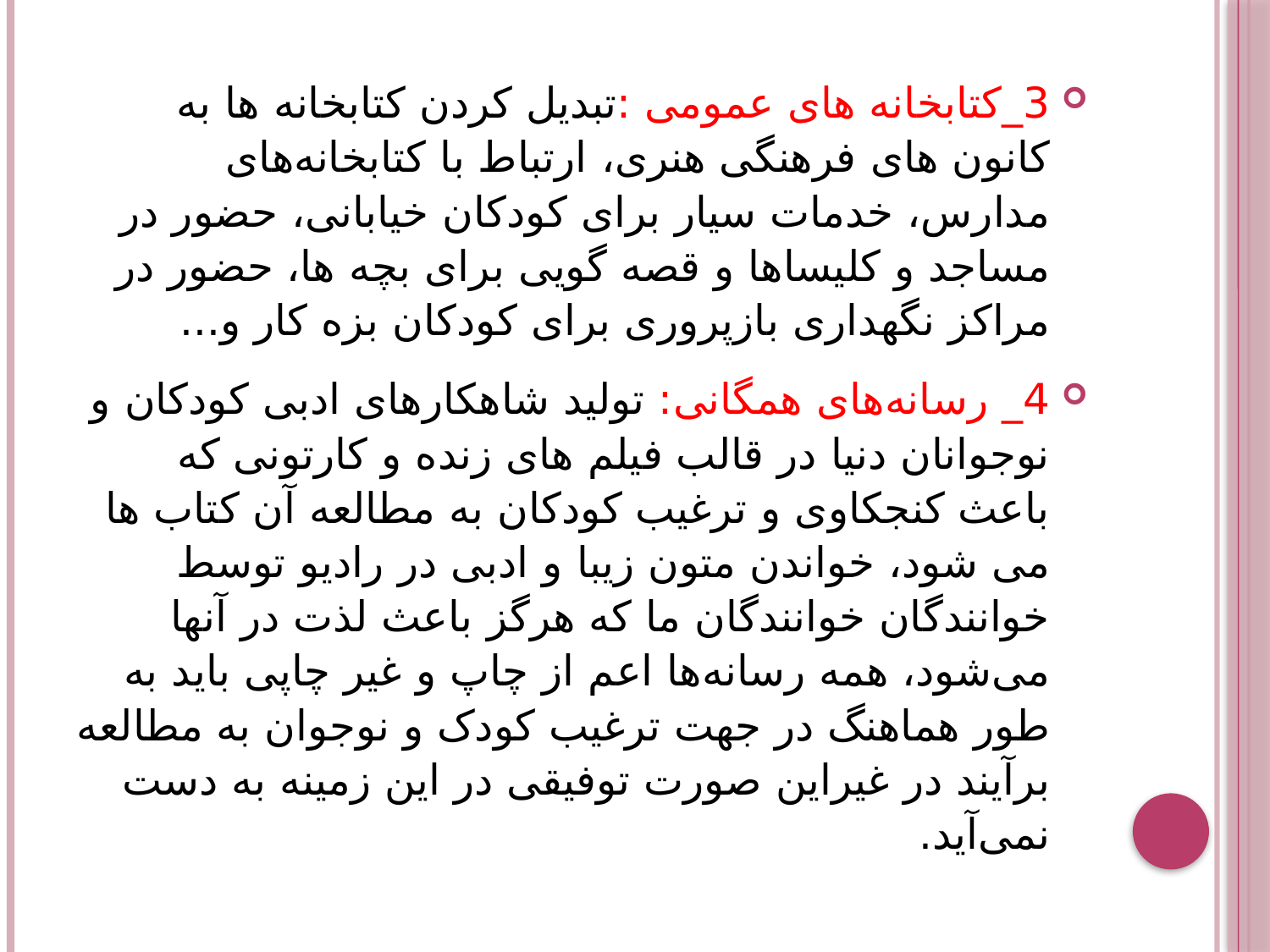

3_کتابخانه های عمومی :تبدیل کردن کتابخانه ها به کانون های فرهنگی هنری، ارتباط با کتابخانه‌های مدارس، خدمات سیار برای کودکان خیابانی، حضور در مساجد و کلیساها و قصه گویی برای بچه ها، حضور در مراکز نگهداری بازپروری برای کودکان بزه کار و...
4_ رسانه‌های همگانی: تولید شاهکارهای ادبی کودکان و نوجوانان دنیا در قالب فیلم های زنده و کارتونی که باعث کنجکاوی و ترغیب کودکان به مطالعه آن کتاب ها می شود، خواندن متون زیبا و ادبی در رادیو توسط خوانندگان خوانندگان ما که هرگز باعث لذت در آنها می‌شود، همه رسانه‌ها اعم از چاپ و غیر چاپی باید به طور هماهنگ در جهت ترغیب کودک و نوجوان به مطالعه برآیند در غیراین صورت توفیقی در این زمینه به دست نمی‌آید.